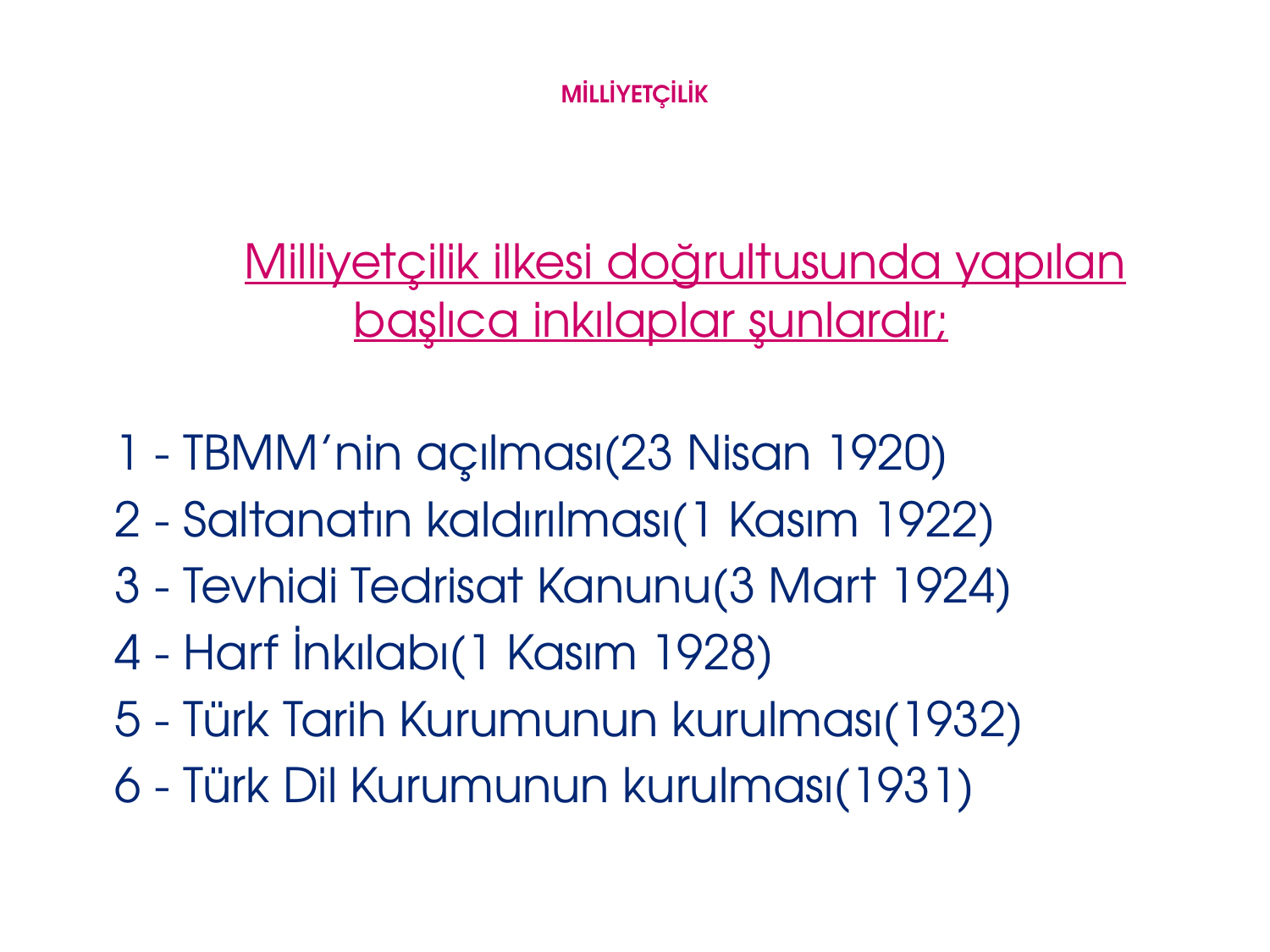

# MİLLİYETÇİLİK
          Milliyetçilik ilkesi doğrultusunda yapılan başlıca inkılaplar şunlardır;

    1 - TBMM’nin açılması(23 Nisan 1920)
    2 - Saltanatın kaldırılması(1 Kasım 1922)
    3 - Tevhidi Tedrisat Kanunu(3 Mart 1924)
    4 - Harf İnkılabı(1 Kasım 1928)
    5 - Türk Tarih Kurumunun kurulması(1932)
    6 - Türk Dil Kurumunun kurulması(1931)